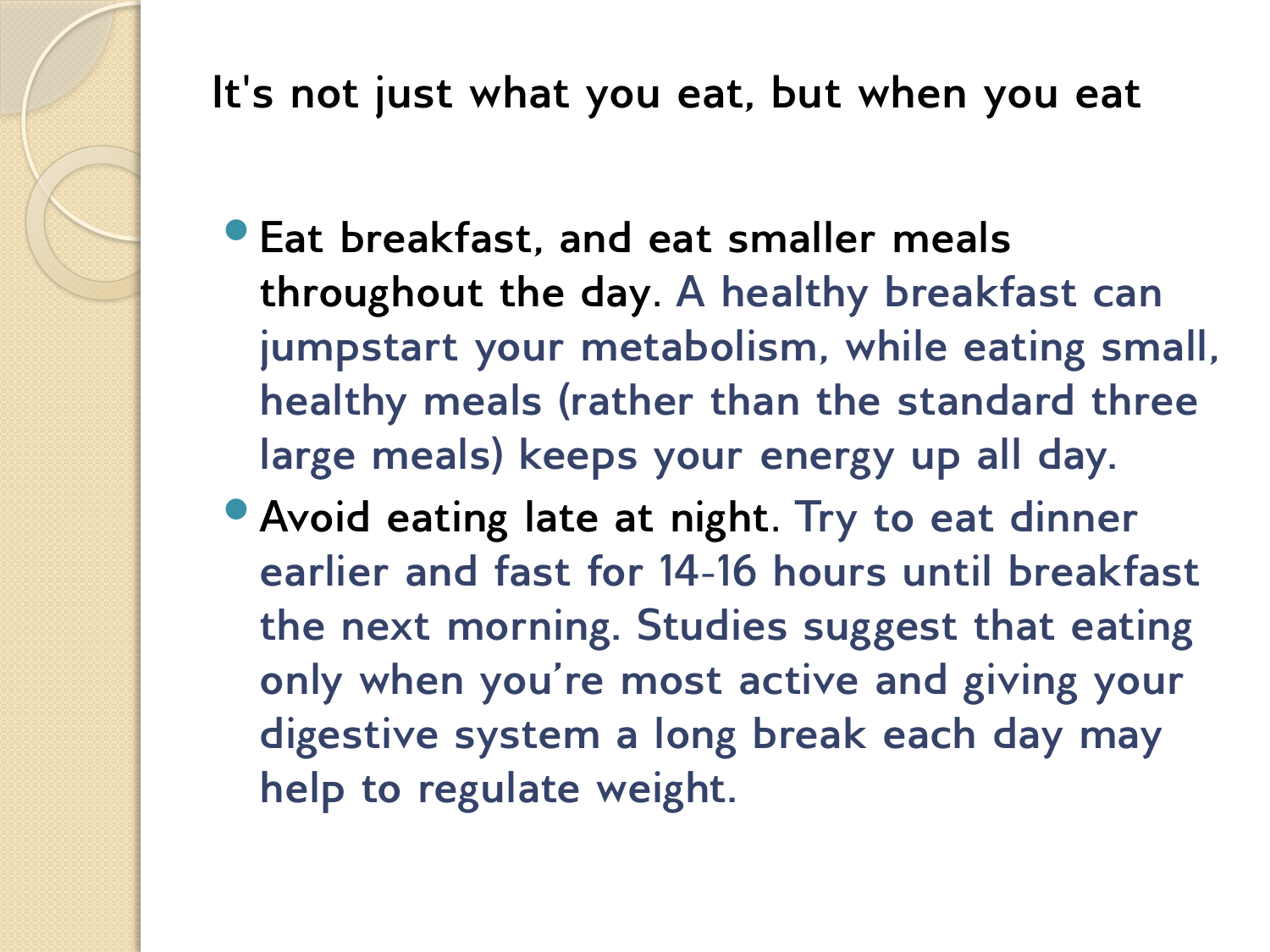

# It's not just what you eat, but when you eat
Eat breakfast, and eat smaller meals throughout the day. A healthy breakfast can jumpstart your metabolism, while eating small, healthy meals (rather than the standard three large meals) keeps your energy up all day.
Avoid eating late at night. Try to eat dinner earlier and fast for 14-16 hours until breakfast the next morning. Studies suggest that eating only when you’re most active and giving your digestive system a long break each day may help to regulate weight.